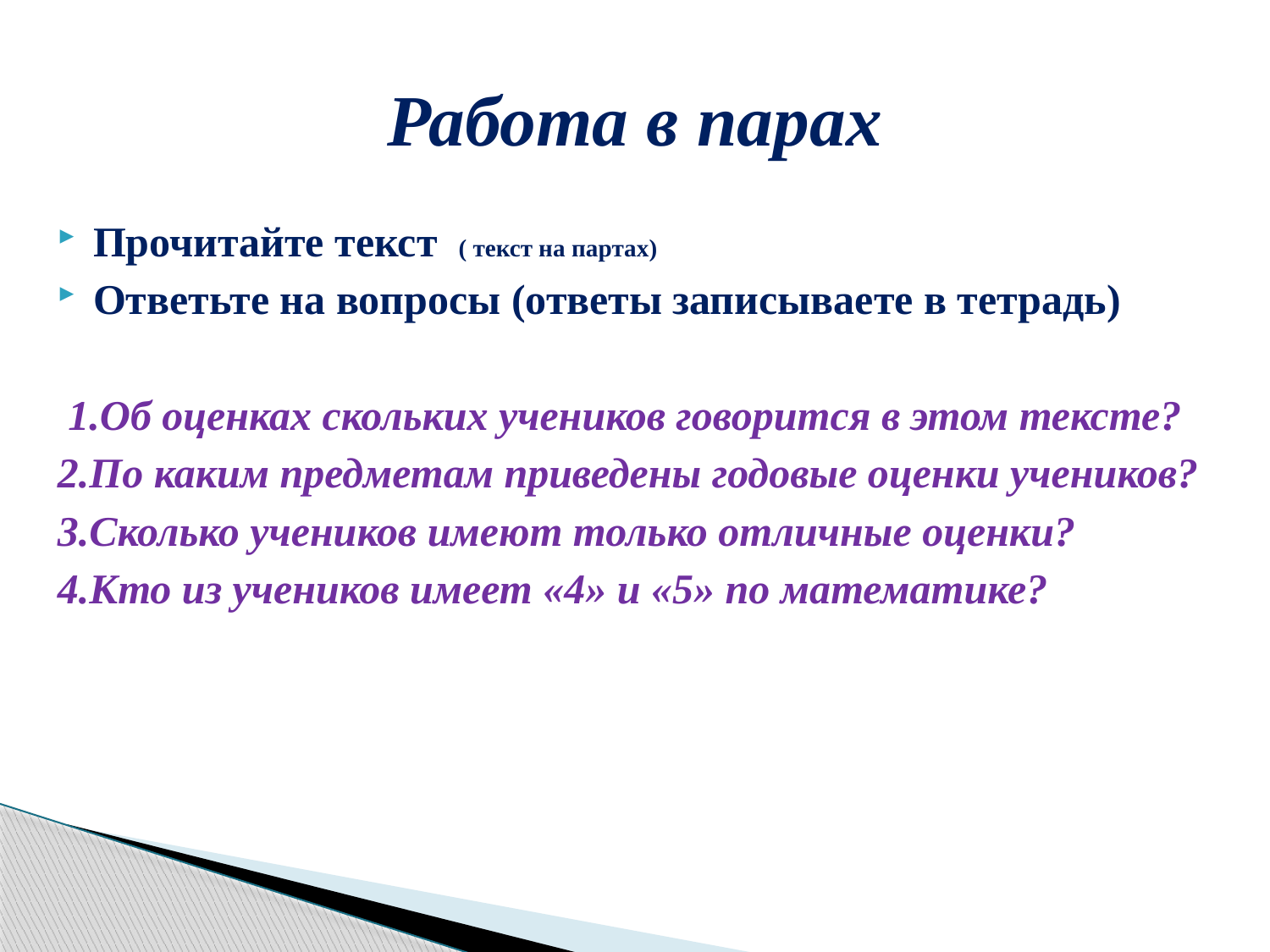

# Работа в парах
Прочитайте текст  ( текст на партах)
Ответьте на вопросы (ответы записываете в тетрадь)

 1.Об оценках скольких учеников говорится в этом тексте?
2.По каким предметам приведены годовые оценки учеников?
3.Сколько учеников имеют только отличные оценки?
4.Кто из учеников имеет «4» и «5» по математике?